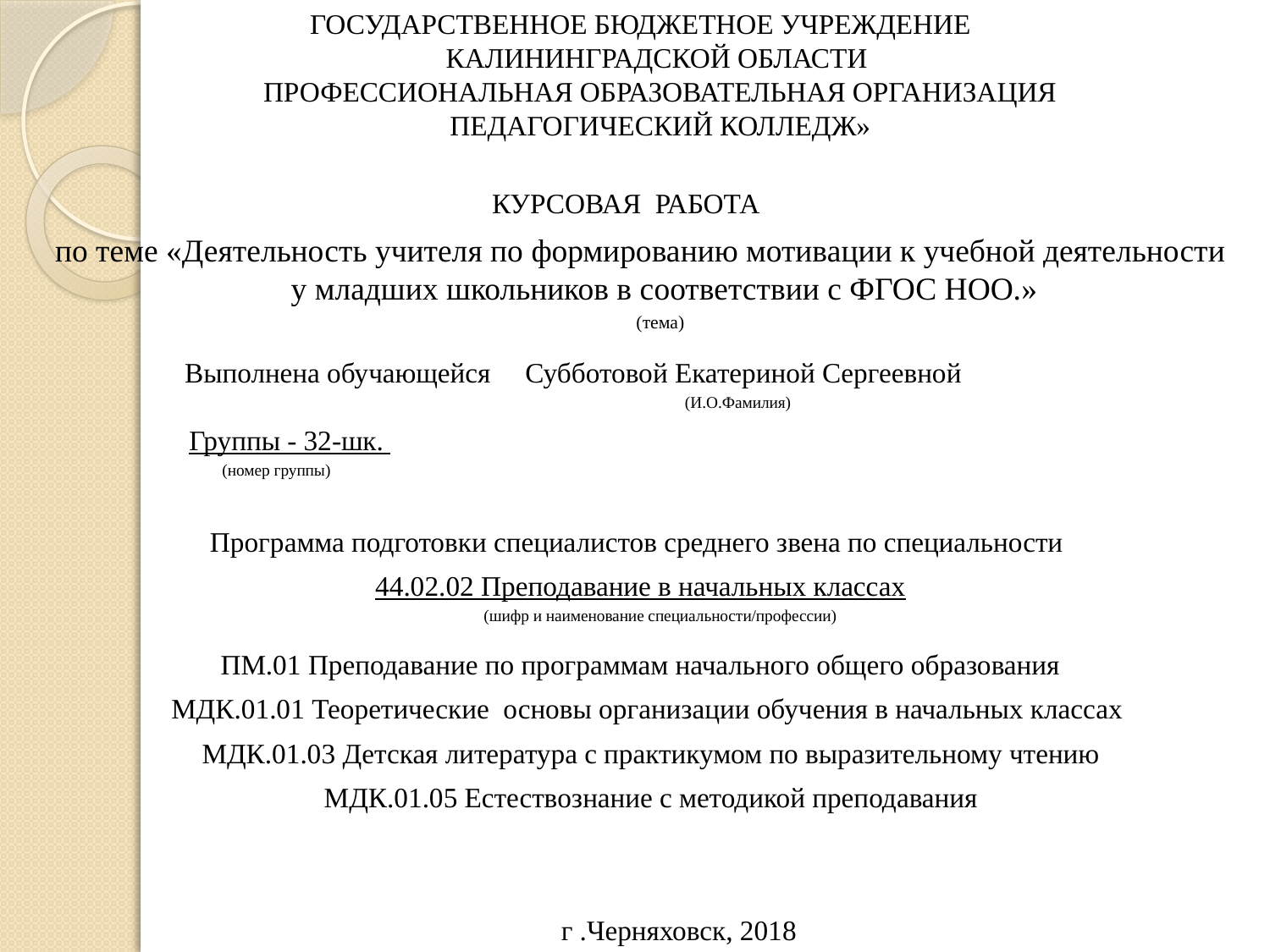

ГОСУДАРСТВЕННОЕ БЮДЖЕТНОЕ УЧРЕЖДЕНИЕ
КАЛИНИНГРАДСКОЙ ОБЛАСТИ
ПРОФЕССИОНАЛЬНАЯ ОБРАЗОВАТЕЛЬНАЯ ОРГАНИЗАЦИЯ
ПЕДАГОГИЧЕСКИЙ КОЛЛЕДЖ»
                                                                   КУРСОВАЯ  РАБОТА
по теме «Деятельность учителя по формированию мотивации к учебной деятельности
 у младших школьников в соответствии с ФГОС НОО.»
(тема)
                       Выполнена обучающейся     Субботовой Екатериной Сергеевной
                                                                                         (И.О.Фамилия)
                  Группы - 32-шк.
                        (номер группы)
                     Программа подготовки специалистов среднего звена по специальности
44.02.02 Преподавание в начальных классах
(шифр и наименование специальности/профессии)
ПМ.01 Преподавание по программам начального общего образования
  МДК.01.01 Теоретические  основы организации обучения в начальных классах
   МДК.01.03 Детская литература с практикумом по выразительному чтению
   МДК.01.05 Естествознание с методикой преподавания

           г .Черняховск, 2018